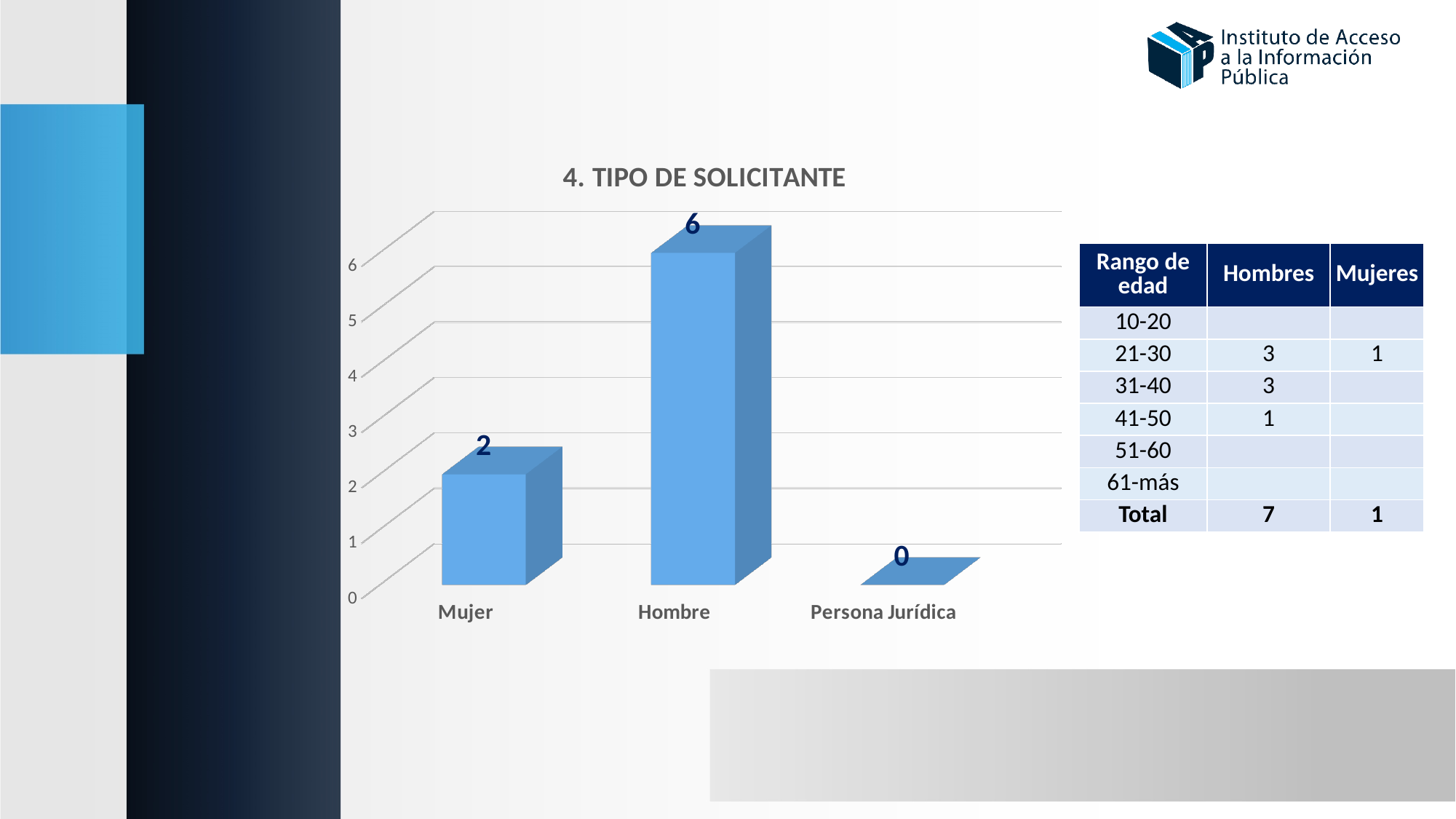

[unsupported chart]

| Rango de edad | Hombres | Mujeres |
| --- | --- | --- |
| 10-20 |  |  |
| 21-30 | 3 | 1 |
| 31-40 | 3 |  |
| 41-50 | 1 |  |
| 51-60 |  |  |
| 61-más |  |  |
| Total | 7 | 1 |